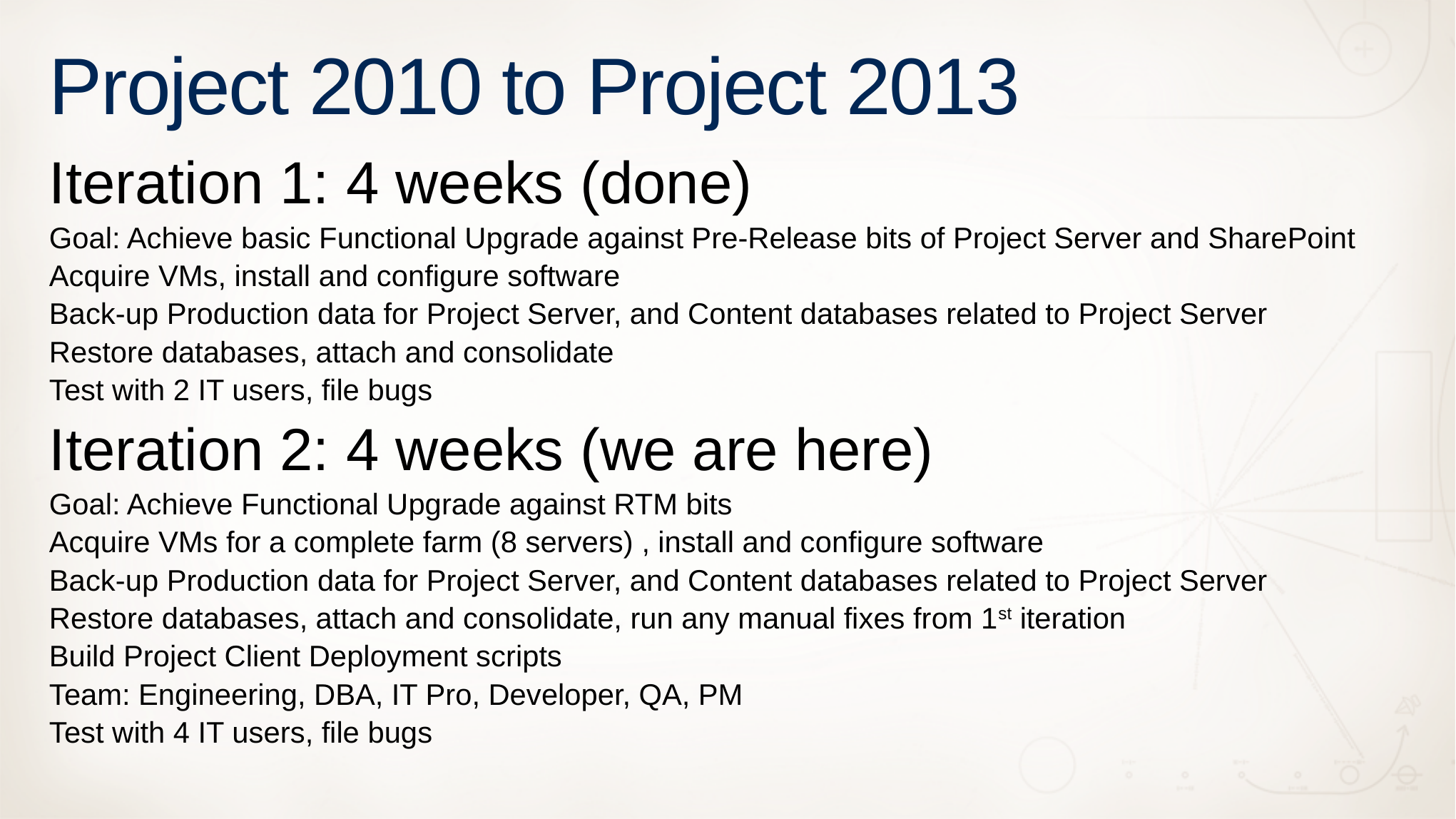

# Project 2010 to Project 2013
Iteration 1: 4 weeks (done)
Goal: Achieve basic Functional Upgrade against Pre-Release bits of Project Server and SharePoint
Acquire VMs, install and configure software
Back-up Production data for Project Server, and Content databases related to Project Server
Restore databases, attach and consolidate
Test with 2 IT users, file bugs
Iteration 2: 4 weeks (we are here)
Goal: Achieve Functional Upgrade against RTM bits
Acquire VMs for a complete farm (8 servers) , install and configure software
Back-up Production data for Project Server, and Content databases related to Project Server
Restore databases, attach and consolidate, run any manual fixes from 1st iteration
Build Project Client Deployment scripts
Team: Engineering, DBA, IT Pro, Developer, QA, PM
Test with 4 IT users, file bugs